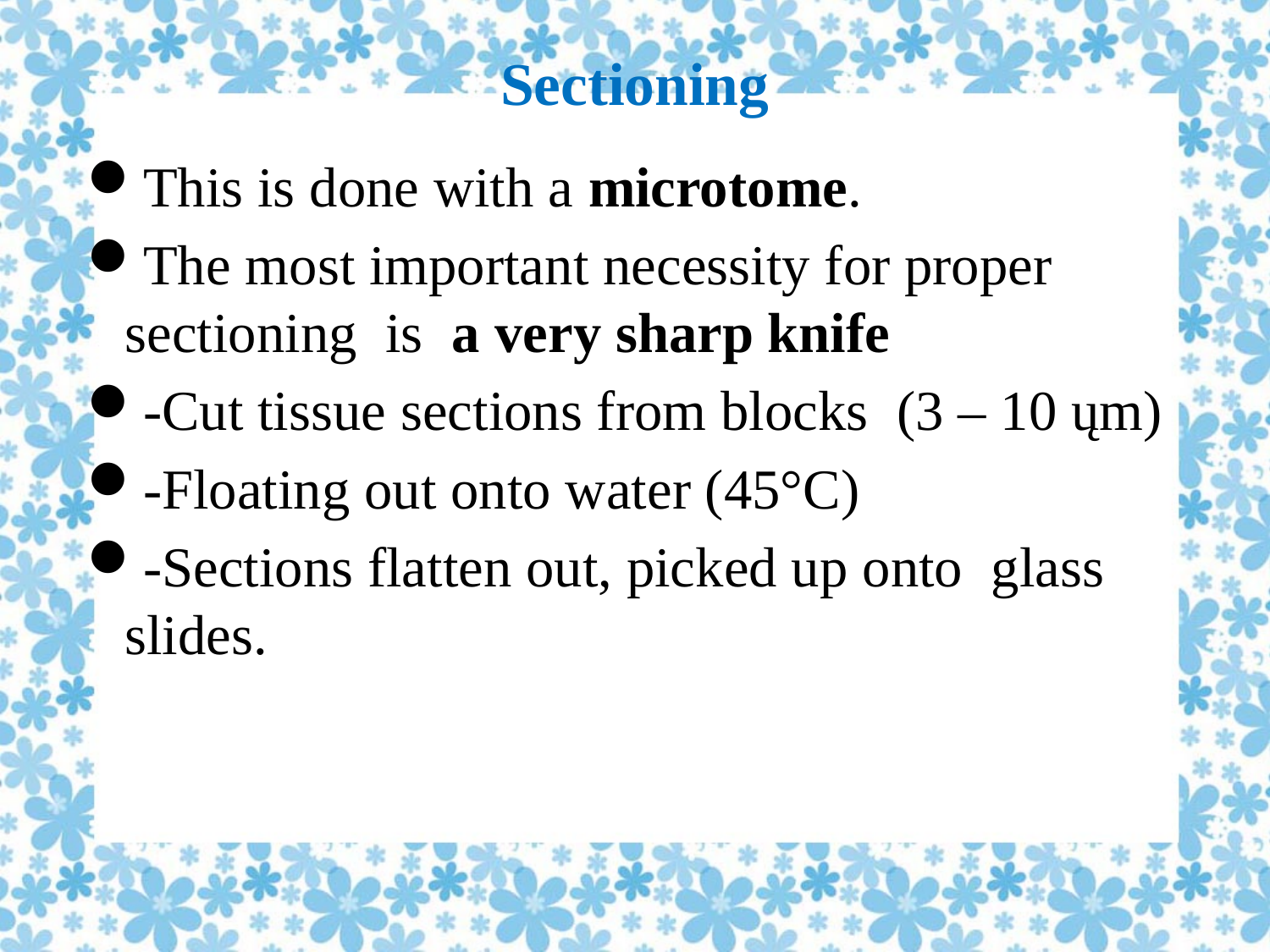

# Sectioning

This is done with a microtome.
The most important necessity for proper sectioning  is  a very sharp knife
-Cut tissue sections from blocks  (3 – 10 ųm)
-Floating out onto water (45°C)
-Sections flatten out, picked up onto  glass slides.